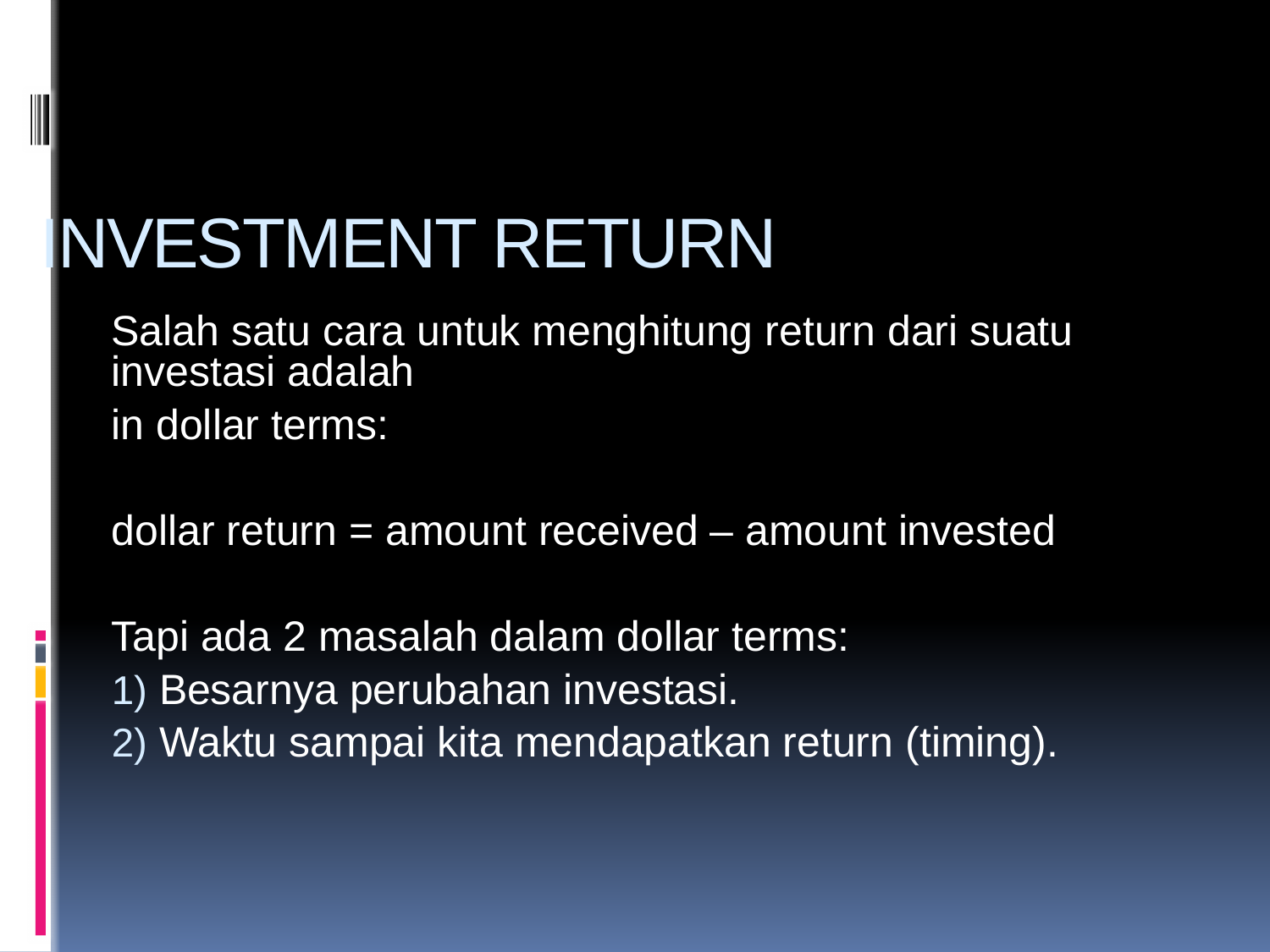

# INVESTMENT RETURN
Salah satu cara untuk menghitung return dari suatu investasi adalah
in dollar terms:

dollar return = amount received – amount invested

Tapi ada 2 masalah dalam dollar terms:
 Besarnya perubahan investasi.
 Waktu sampai kita mendapatkan return (timing).